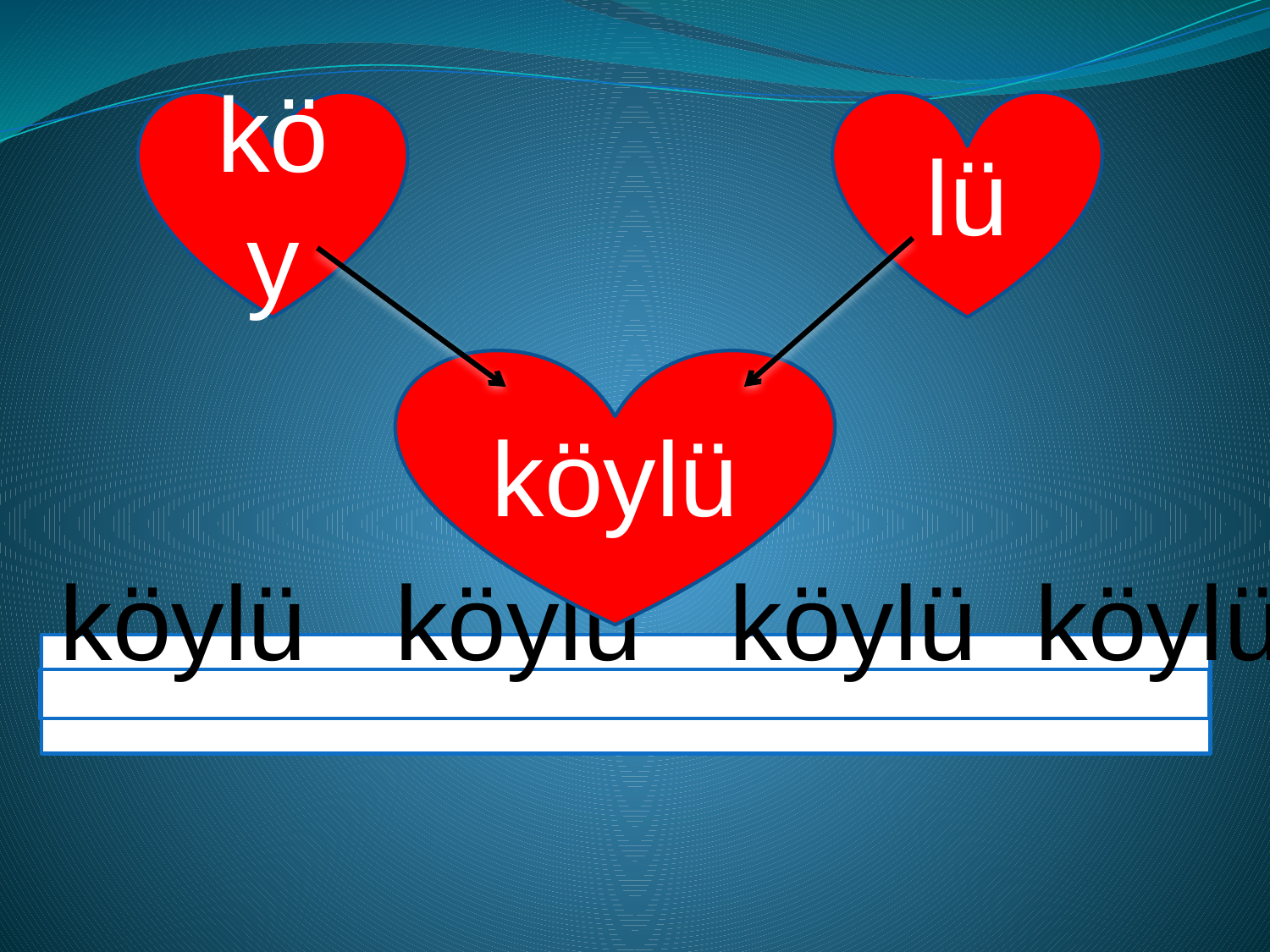

köy
lü

köylü

 köylü   köylü   köylü  köylü